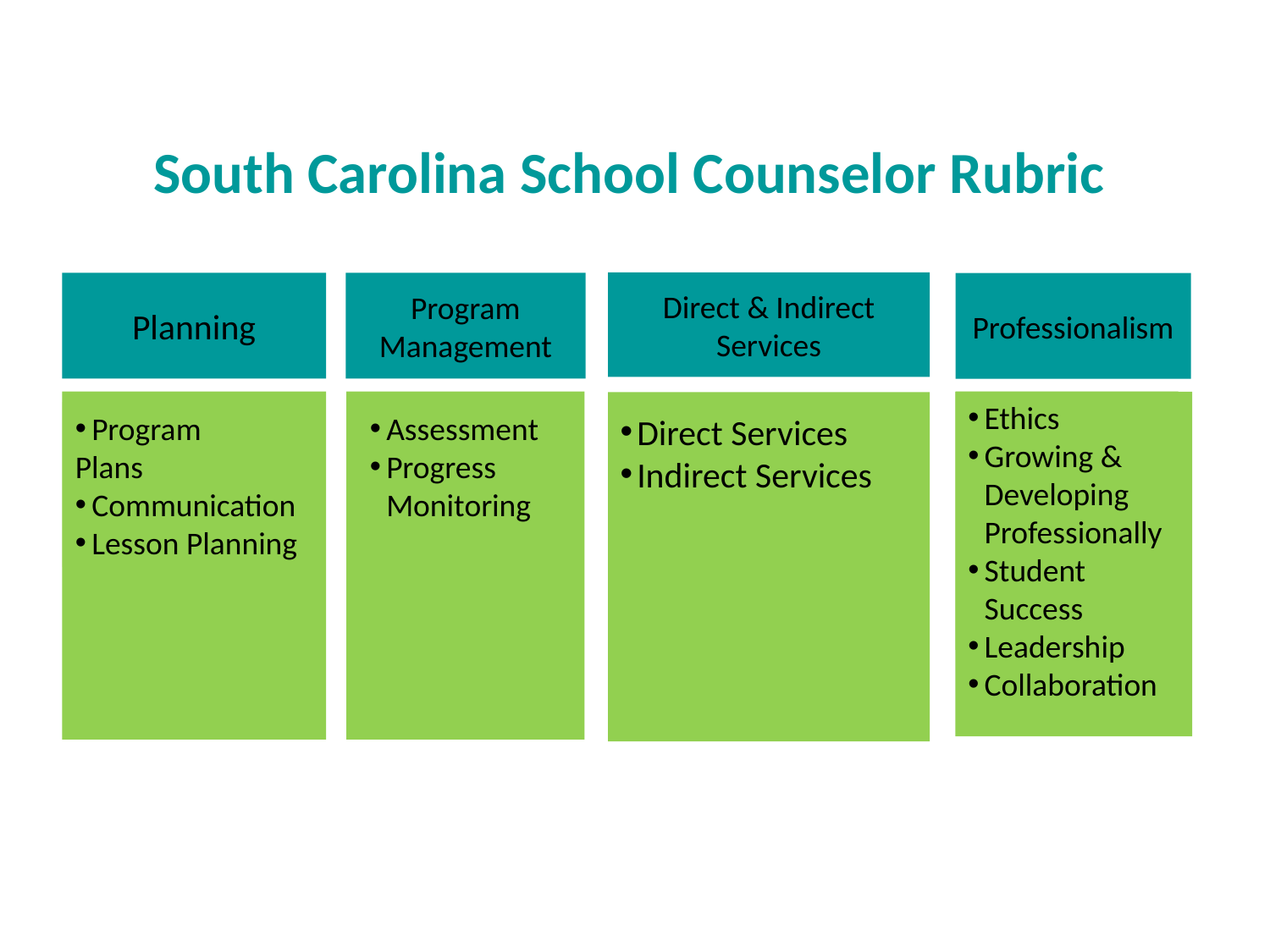

# South Carolina School Counselor Rubric
Direct & Indirect Services
Planning
Program Management
Professionalism

Ethics
Growing & Developing   Professionally
Student Success
Leadership
Collaboration

Program
Plans
Communication
Lesson Planning
Assessment
Progress Monitoring
Direct Services
Indirect Services